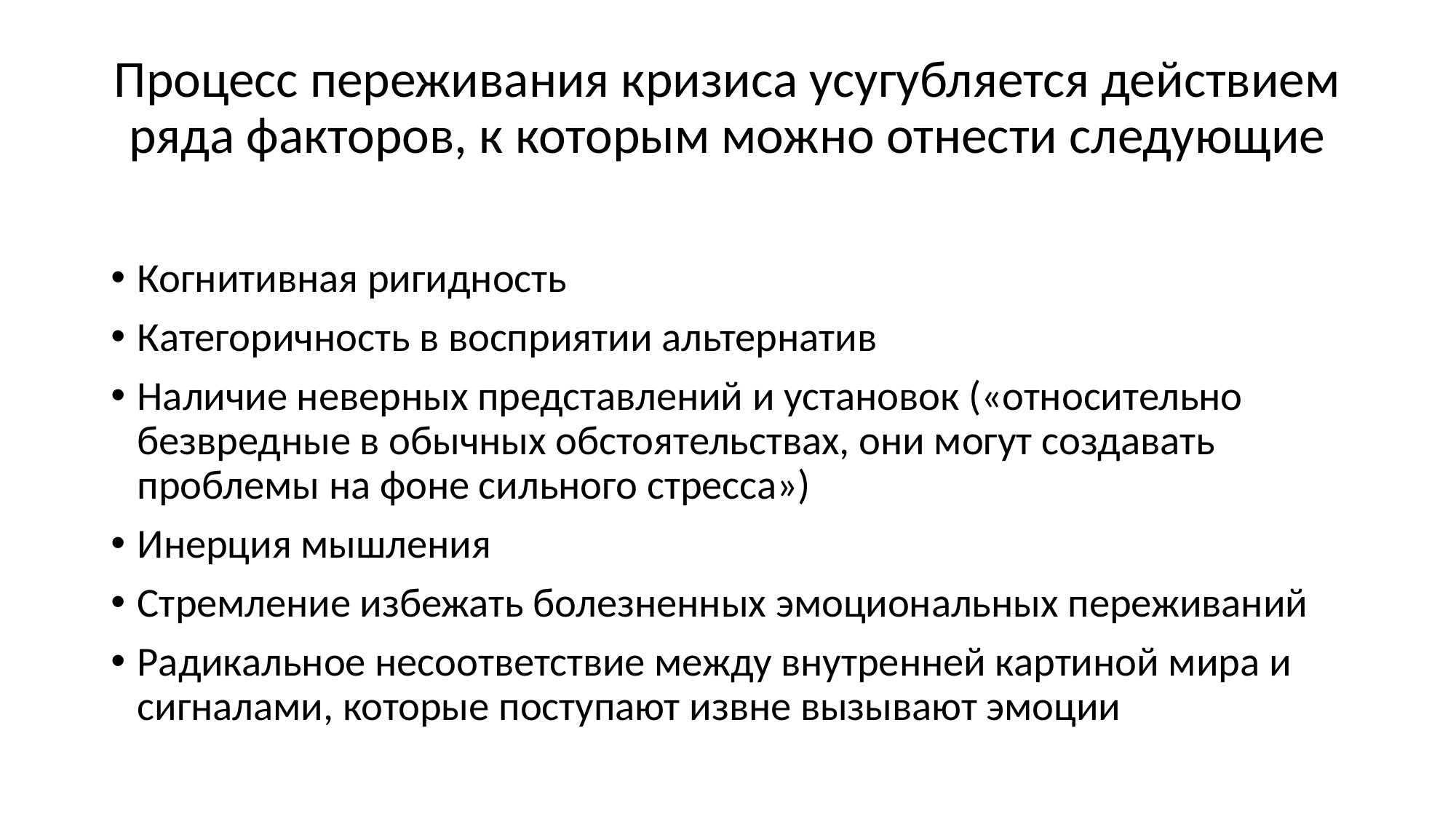

# Процесс переживания кризиса усугубляется действием ряда факторов, к которым можно отнести следующие
Когнитивная ригидность
Категоричность в восприятии альтернатив
Наличие неверных представлений и установок («относительно безвредные в обычных обстоятельствах, они могут создавать проблемы на фоне сильного стресса»)
Инерция мышления
Стремление избежать болезненных эмоциональных переживаний
Радикальное несоответствие между внутренней картиной мира и сигналами, которые поступают извне вызывают эмоции